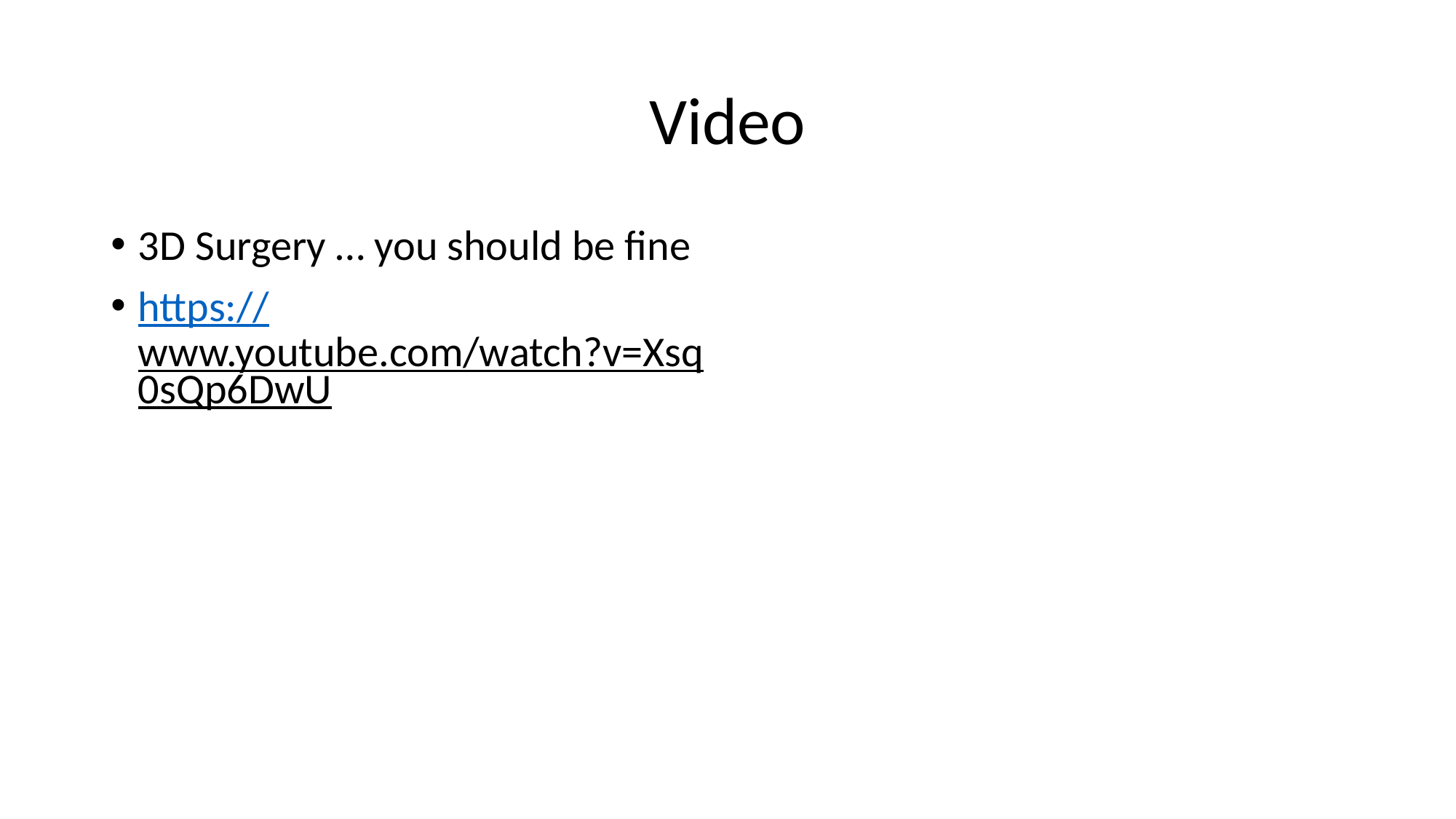

# Video
3D Surgery … you should be fine
https://www.youtube.com/watch?v=Xsq0sQp6DwU